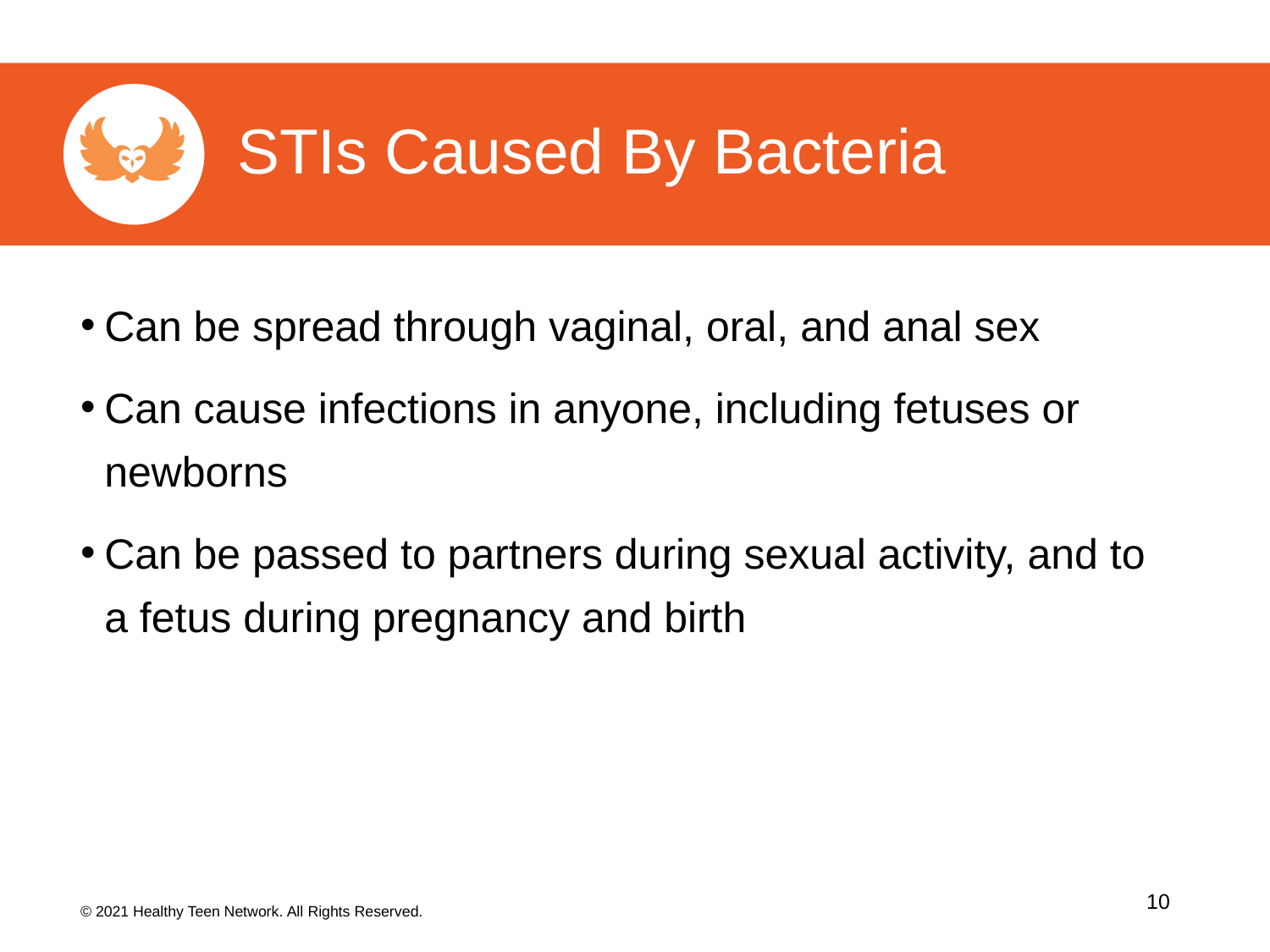

STIs Caused By Bacteria
Can be spread through vaginal, oral, and anal sex
Can cause infections in anyone, including fetuses or newborns
Can be passed to partners during sexual activity, and to
a fetus during pregnancy and birth